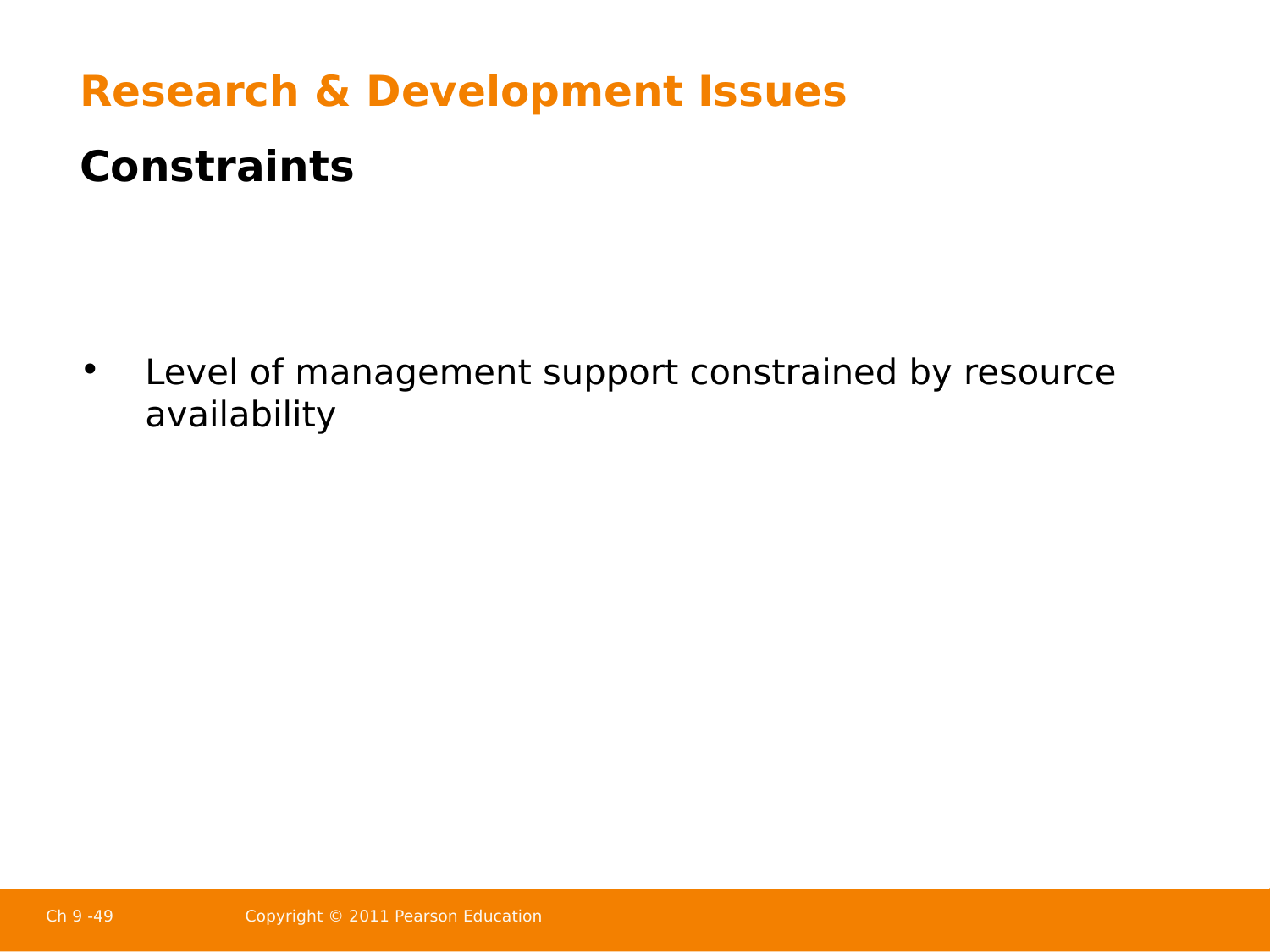

Research & Development Issues
Constraints
Level of management support constrained by resource availability
Ch 9 -49
Copyright © 2011 Pearson Education